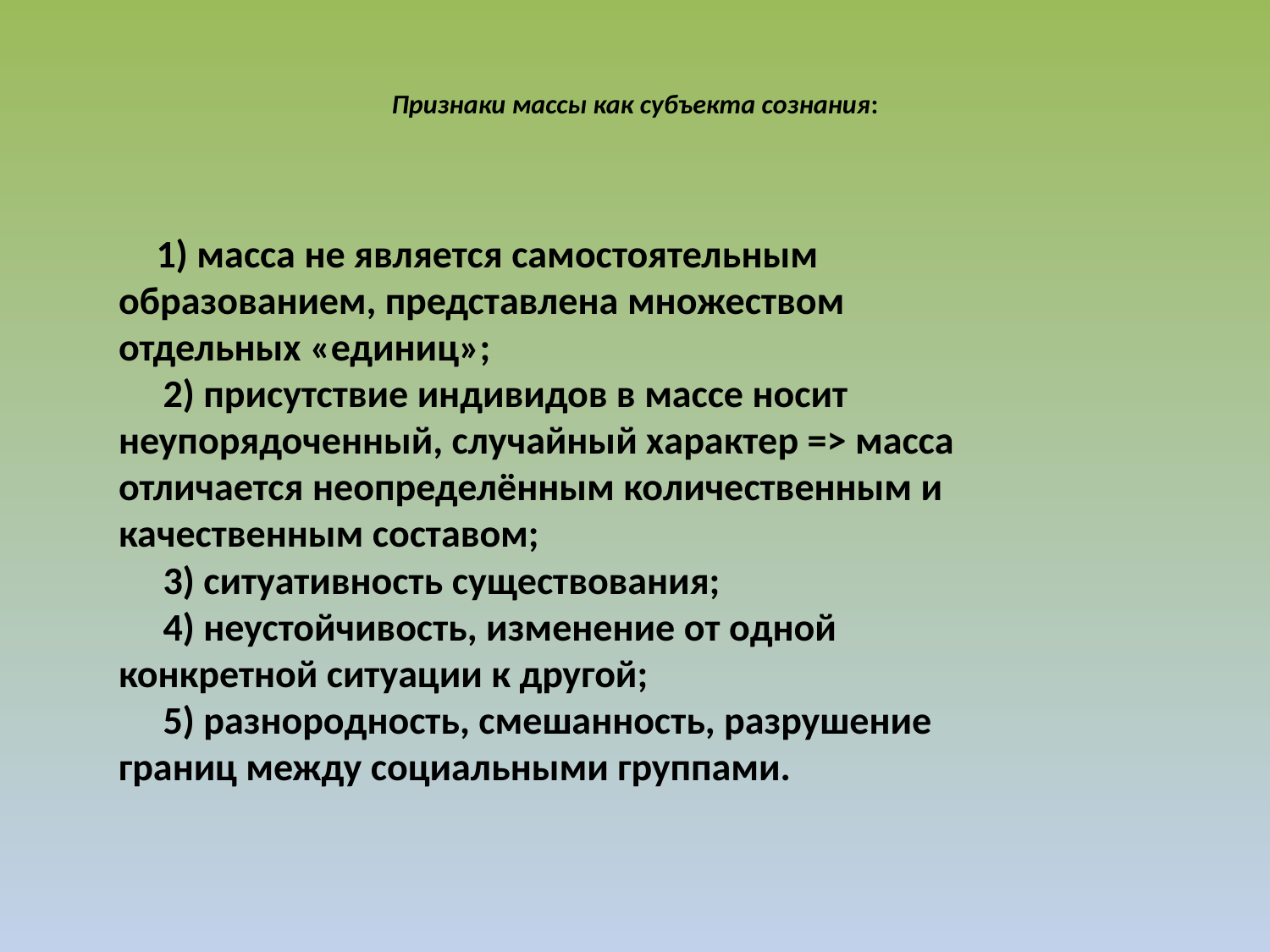

# Признаки массы как субъекта сознания:
         1) масса не является самостоятельным образованием, представлена множеством отдельных «единиц»;
     2) присутствие индивидов в массе носит неупорядоченный, случайный характер => масса отличается неопределённым количественным и качественным составом;
     3) ситуативность существования;
     4) неустойчивость, изменение от одной конкретной ситуации к другой;
     5) разнородность, смешанность, разрушение границ между социальными группами.